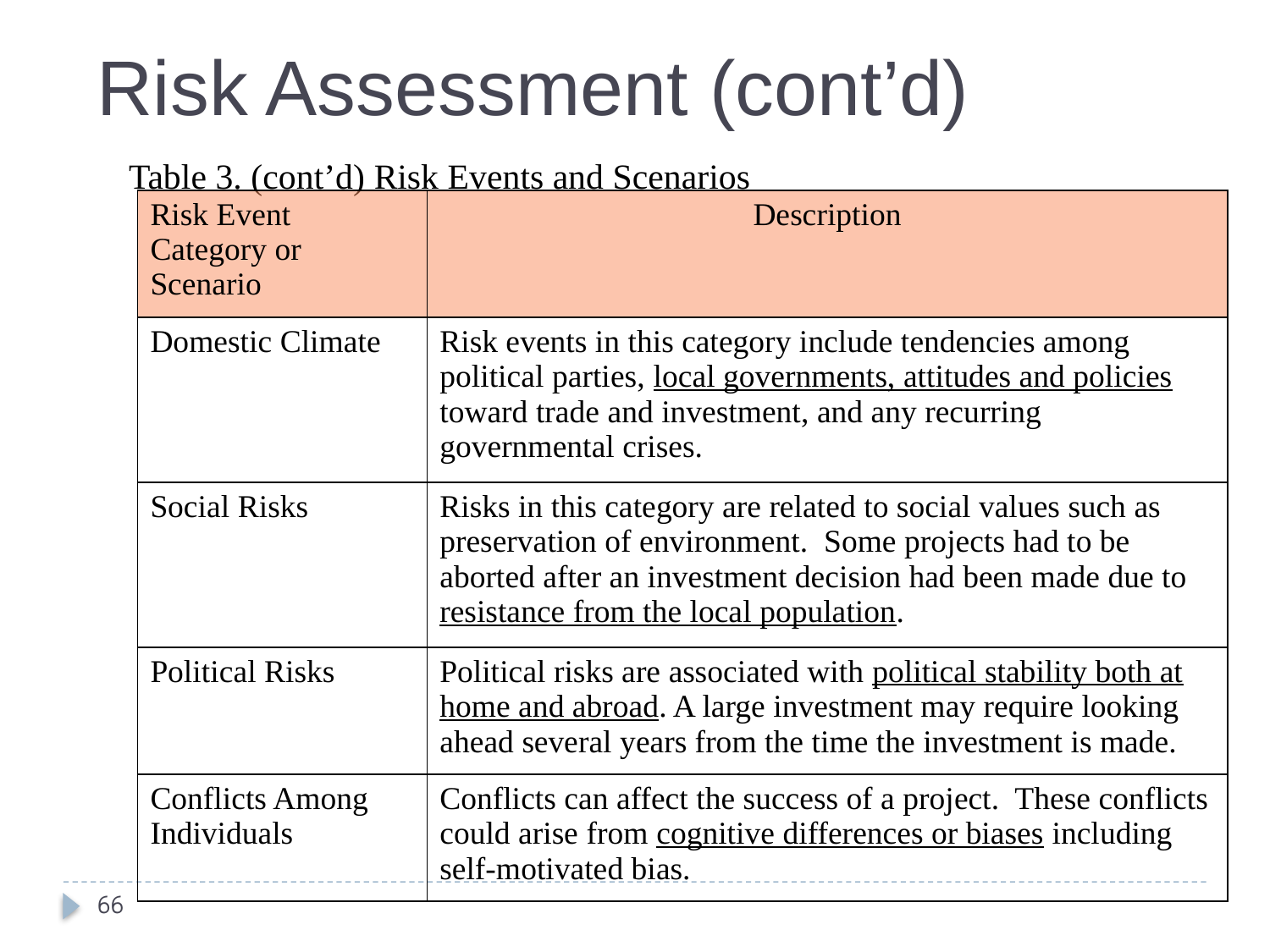

Risk Assessment (cont’d)
Table 3. (cont’d) Risk Events and Scenarios
| Risk Event Category or Scenario | Description |
| --- | --- |
| Domestic Climate | Risk events in this category include tendencies among political parties, local governments, attitudes and policies toward trade and investment, and any recurring governmental crises. |
| Social Risks | Risks in this category are related to social values such as preservation of environment. Some projects had to be aborted after an investment decision had been made due to resistance from the local population. |
| Political Risks | Political risks are associated with political stability both at home and abroad. A large investment may require looking ahead several years from the time the investment is made. |
| Conflicts Among Individuals | Conflicts can affect the success of a project. These conflicts could arise from cognitive differences or biases including self-motivated bias. |
66